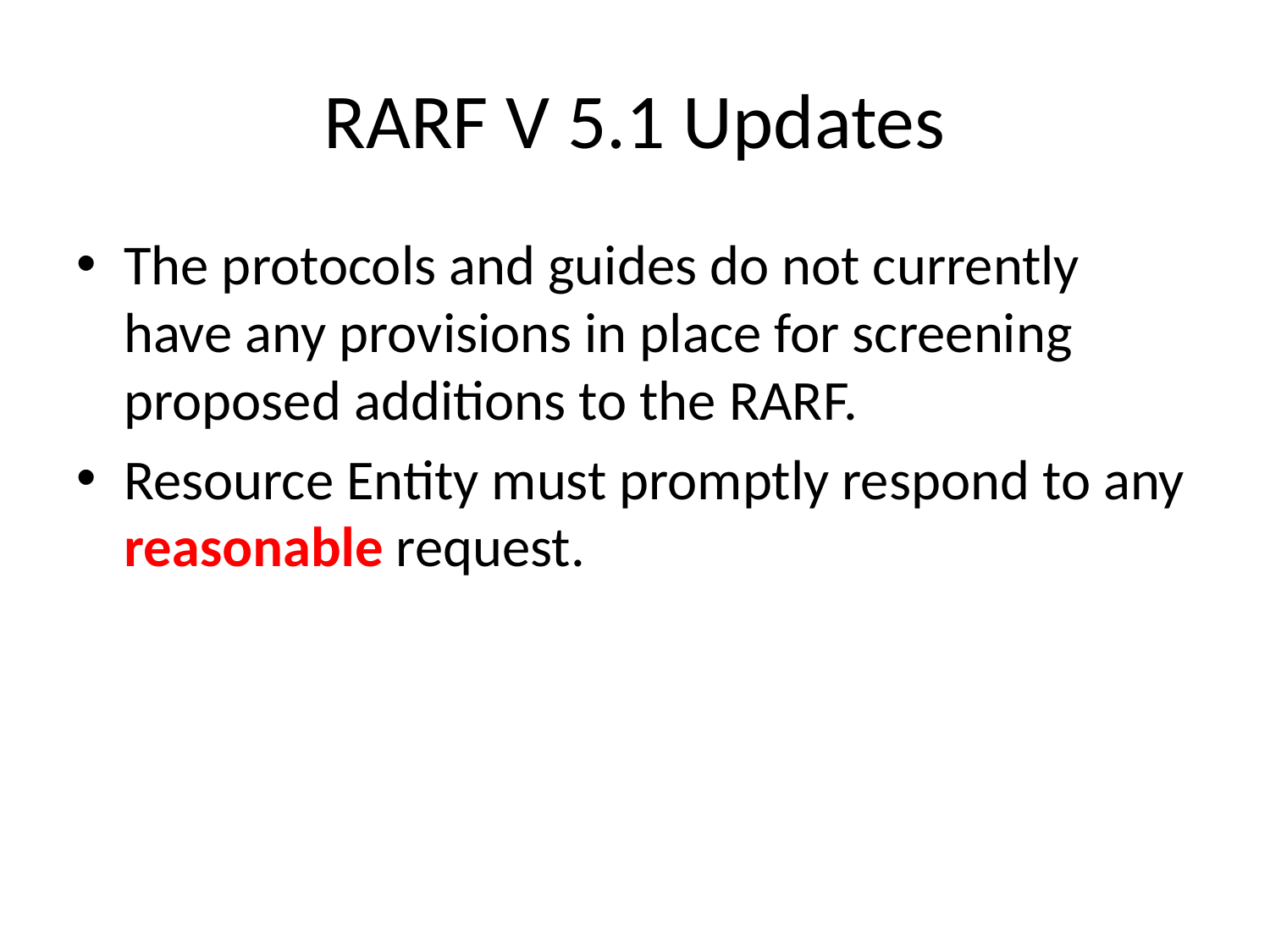

# RARF V 5.1 Updates
The protocols and guides do not currently have any provisions in place for screening proposed additions to the RARF.
Resource Entity must promptly respond to any reasonable request.